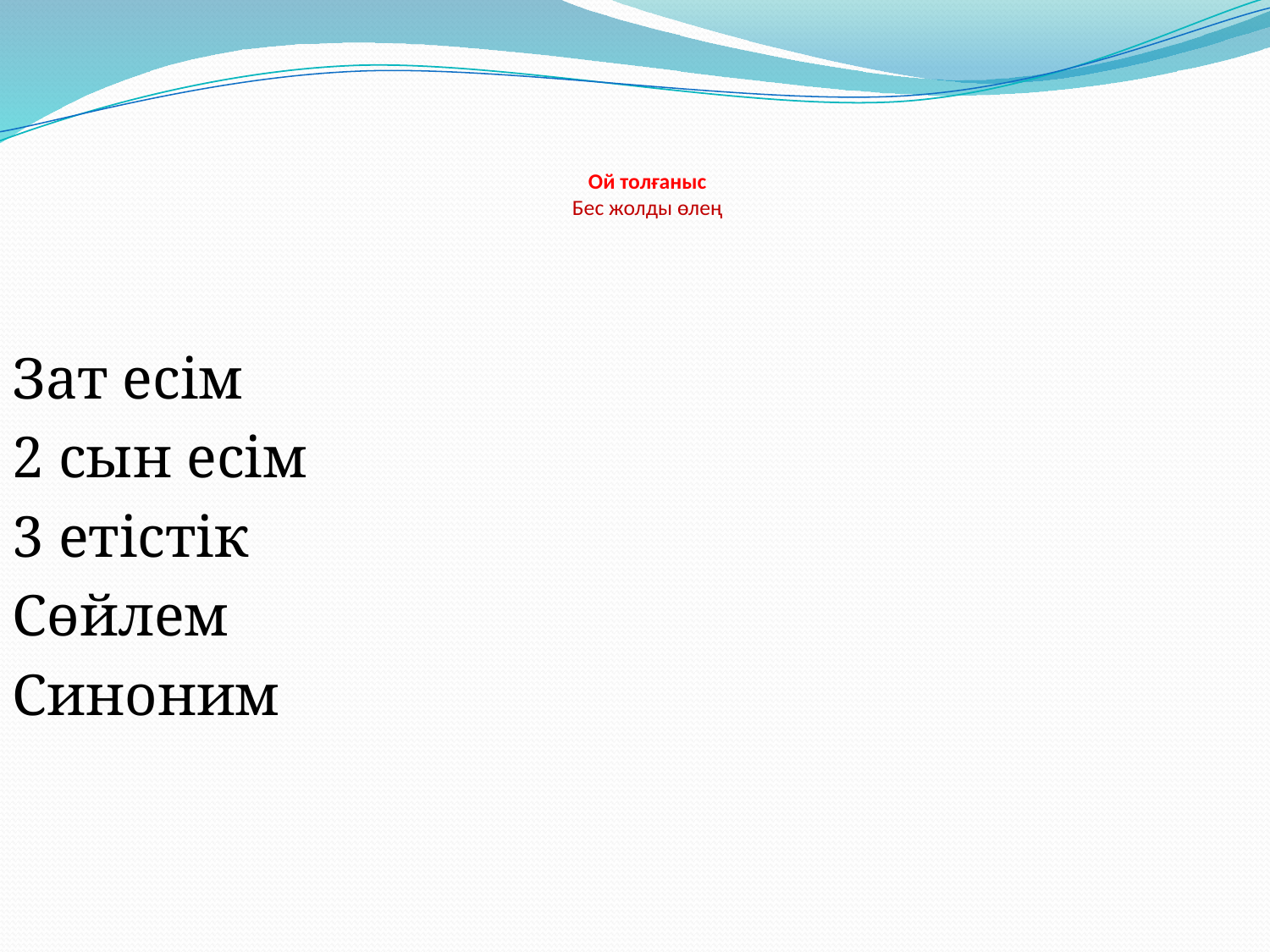

# Ой толғаныс Бес жолды өлең
Зат есім
2 сын есім
3 етістік
Сөйлем
Синоним